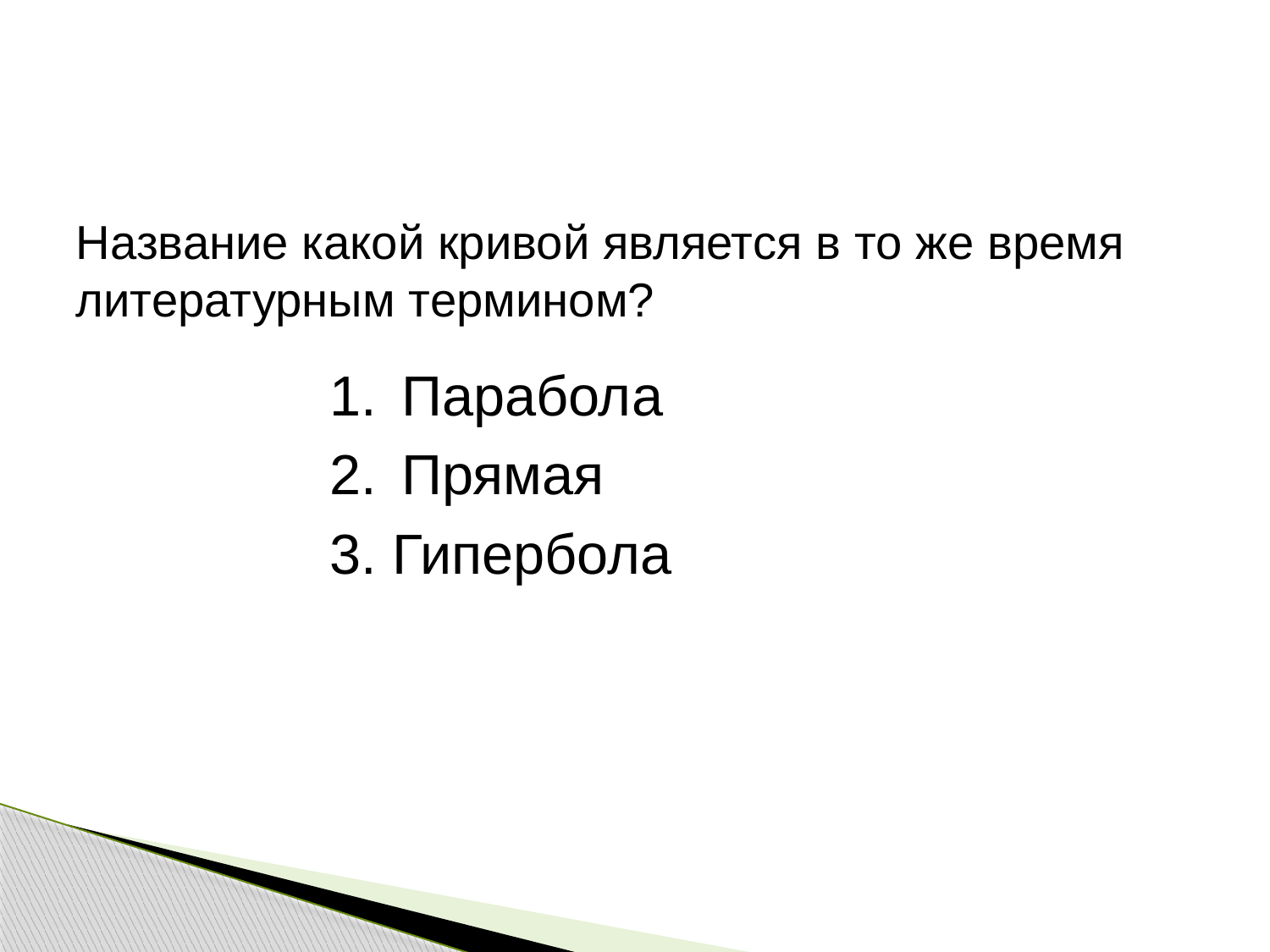

#
Название какой кривой является в то же время литературным термином?
Парабола
Прямая
3. Гипербола